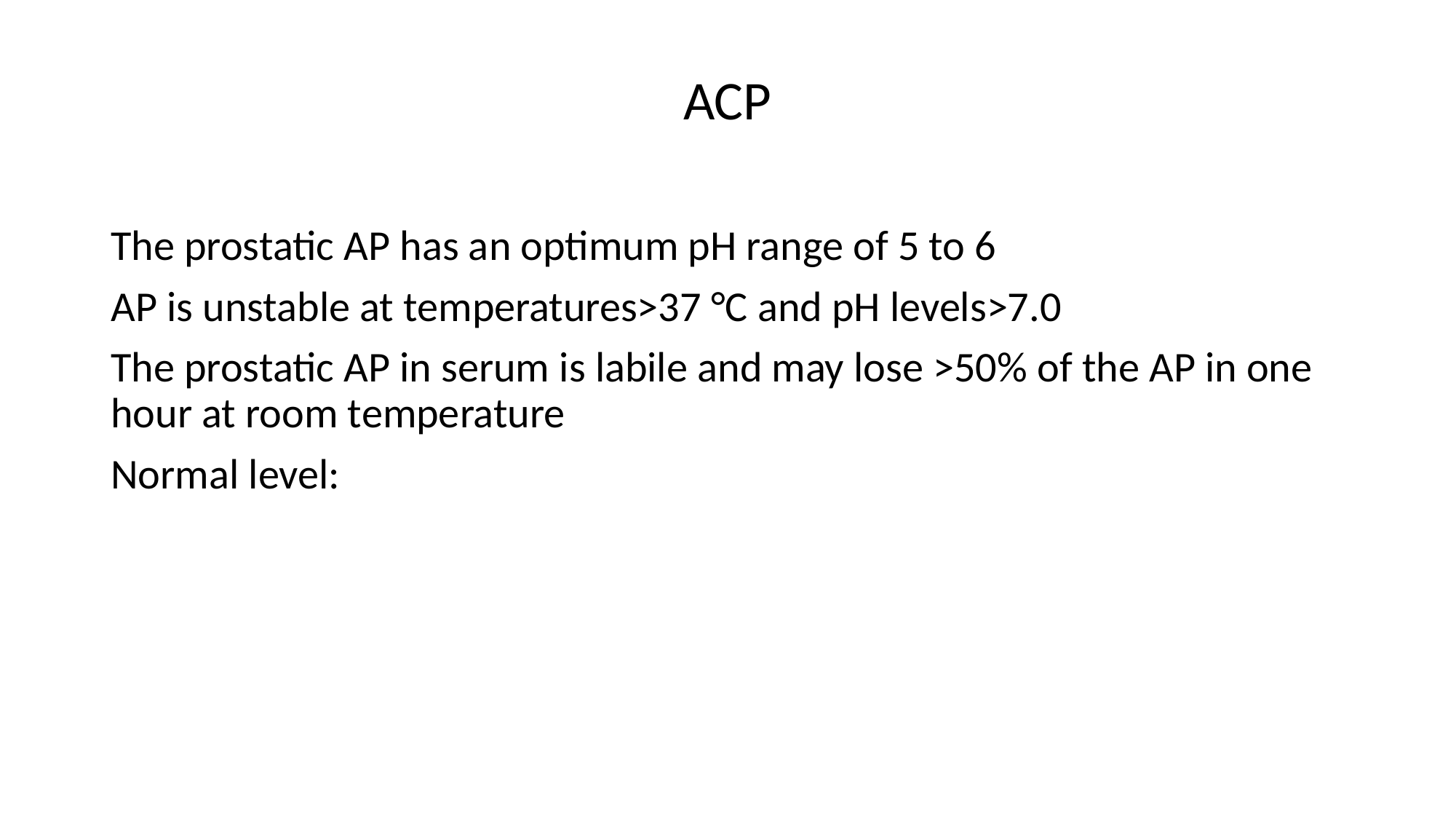

# ACP
The prostatic AP has an optimum pH range of 5 to 6
AP is unstable at temperatures>37 °C and pH levels>7.0
The prostatic AP in serum is labile and may lose >50% of the AP in one hour at room temperature
Normal level: